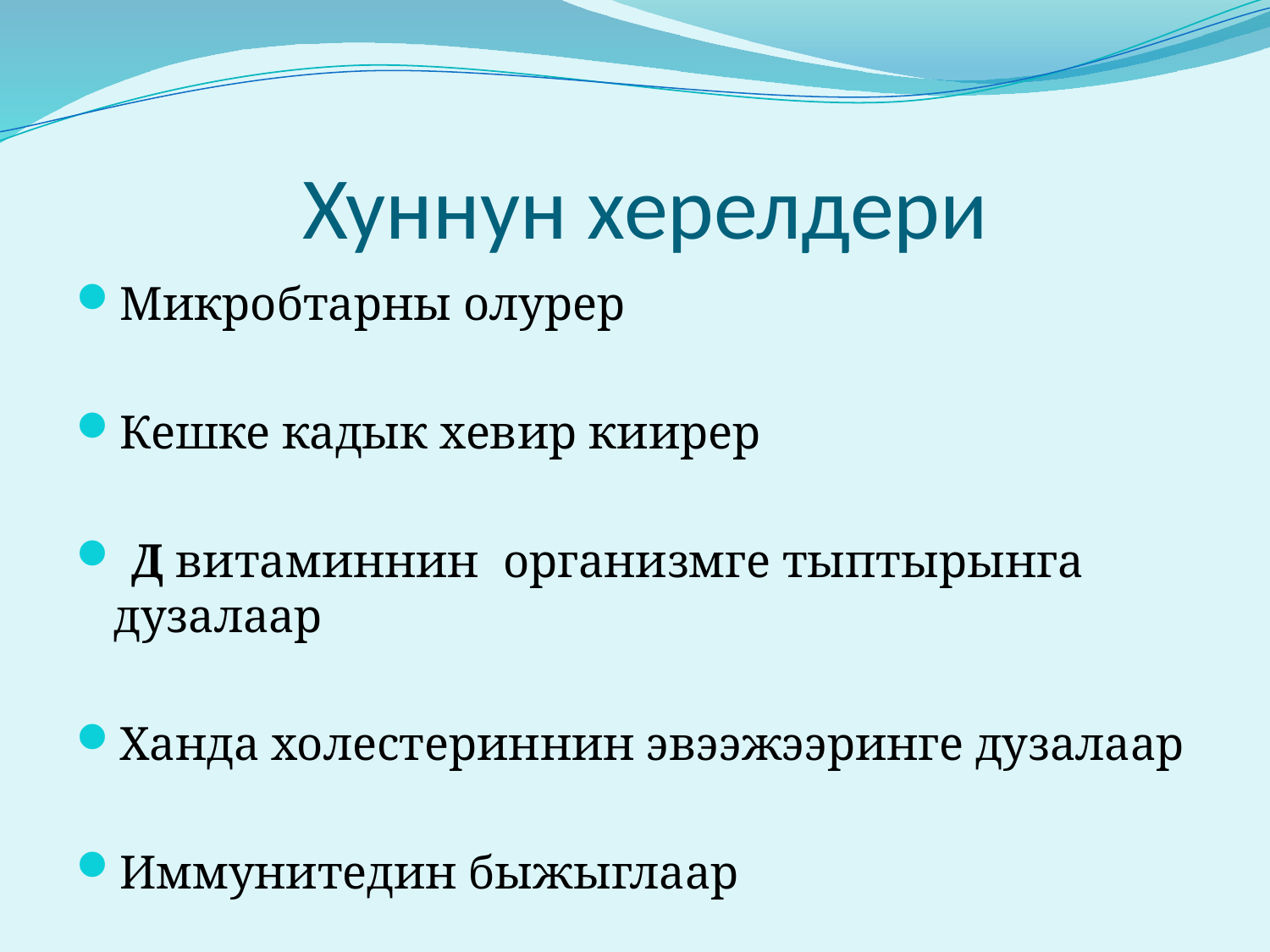

# Хуннун херелдери
Микробтарны олурер

Кешке кадык хевир киирер

 Д витаминнин  организмге тыптырынга дузалаар

Ханда холестериннин эвээжээринге дузалаар

Иммунитедин быжыглаар